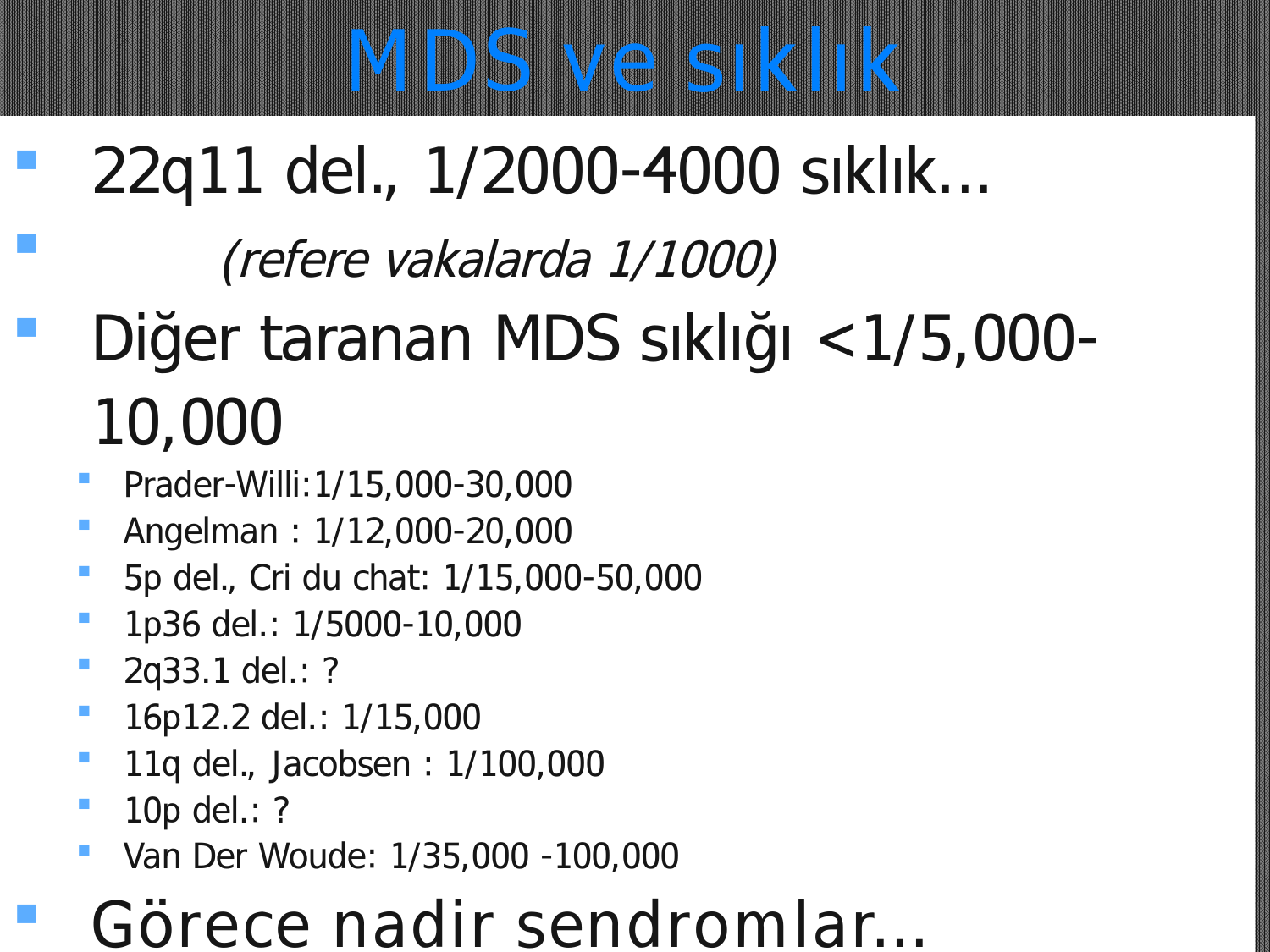

# MDS ve sıklık
22q11 del., 1/2000-4000 sıklık...
	(refere vakalarda 1/1000)
Diğer taranan MDS sıklığı <1/5,000-10,000
Prader-Willi:1/15,000-30,000
Angelman : 1/12,000-20,000
5p del., Cri du chat: 1/15,000-50,000
1p36 del.: 1/5000-10,000
2q33.1 del.: ?
16p12.2 del.: 1/15,000
11q del., Jacobsen : 1/100,000
10p del.: ?
Van Der Woude: 1/35,000 -100,000
Görece nadir sendromlar...